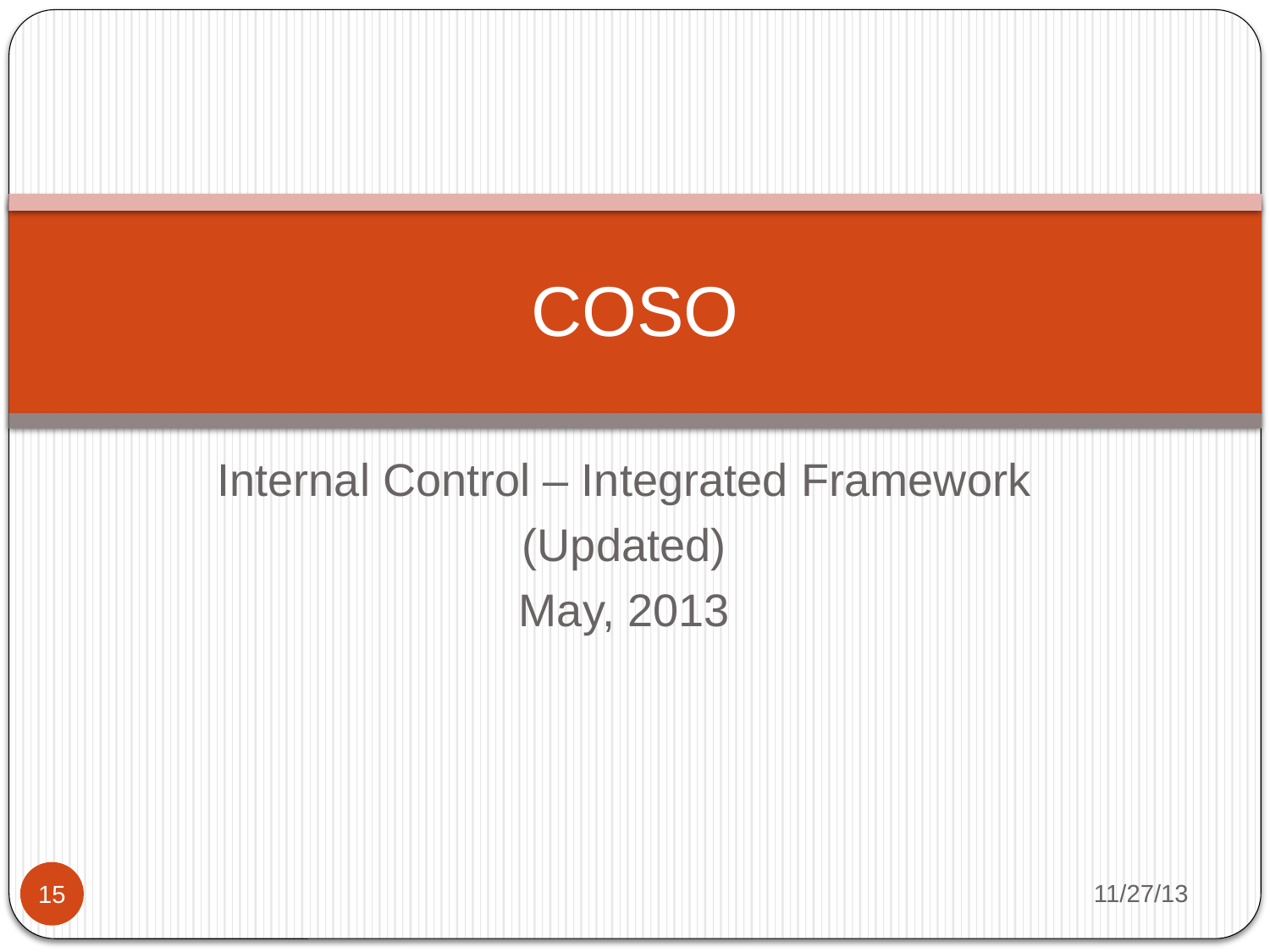

# COSO
Internal Control – Integrated Framework
(Updated)
May, 2013

11/27/13
15